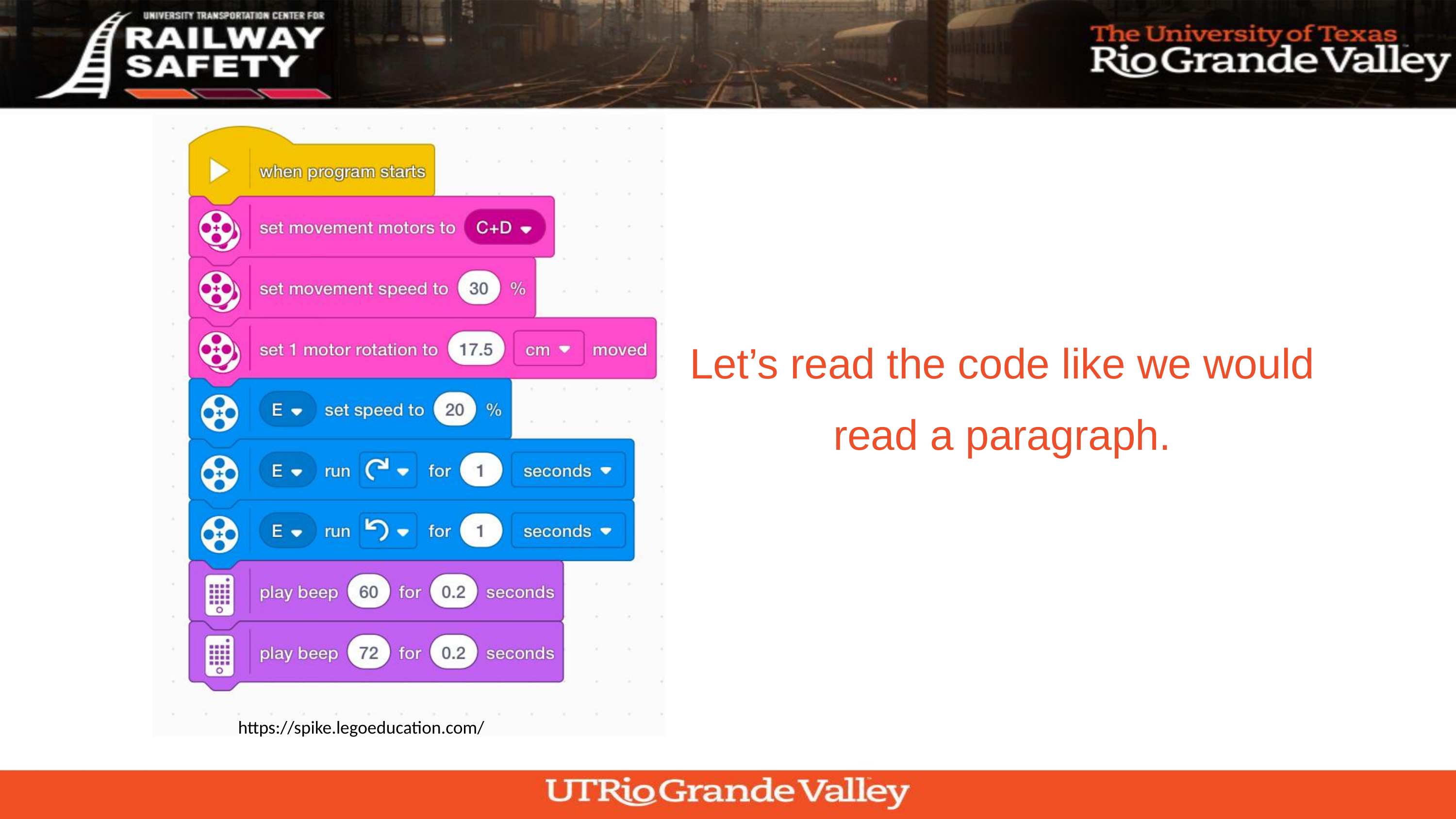

Let’s read the code like we would read a paragraph.
https://spike.legoeducation.com/